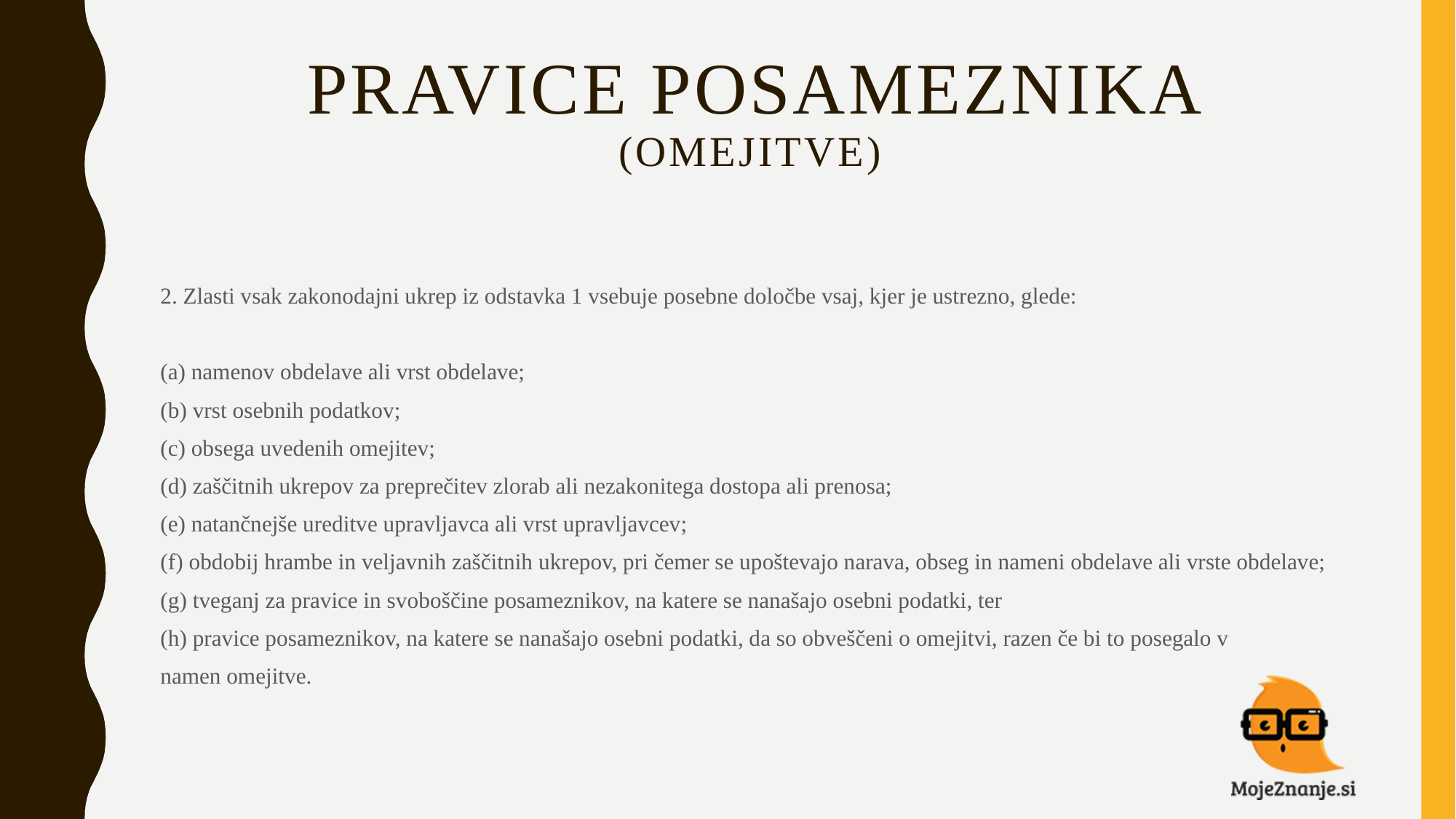

# Pravice posameznika (OMEJITVE)
2. Zlasti vsak zakonodajni ukrep iz odstavka 1 vsebuje posebne določbe vsaj, kjer je ustrezno, glede:

(a) namenov obdelave ali vrst obdelave;
(b) vrst osebnih podatkov;
(c) obsega uvedenih omejitev;
(d) zaščitnih ukrepov za preprečitev zlorab ali nezakonitega dostopa ali prenosa;
(e) natančnejše ureditve upravljavca ali vrst upravljavcev;
(f) obdobij hrambe in veljavnih zaščitnih ukrepov, pri čemer se upoštevajo narava, obseg in nameni obdelave ali vrste obdelave;
(g) tveganj za pravice in svoboščine posameznikov, na katere se nanašajo osebni podatki, ter
(h) pravice posameznikov, na katere se nanašajo osebni podatki, da so obveščeni o omejitvi, razen če bi to posegalo v
namen omejitve.